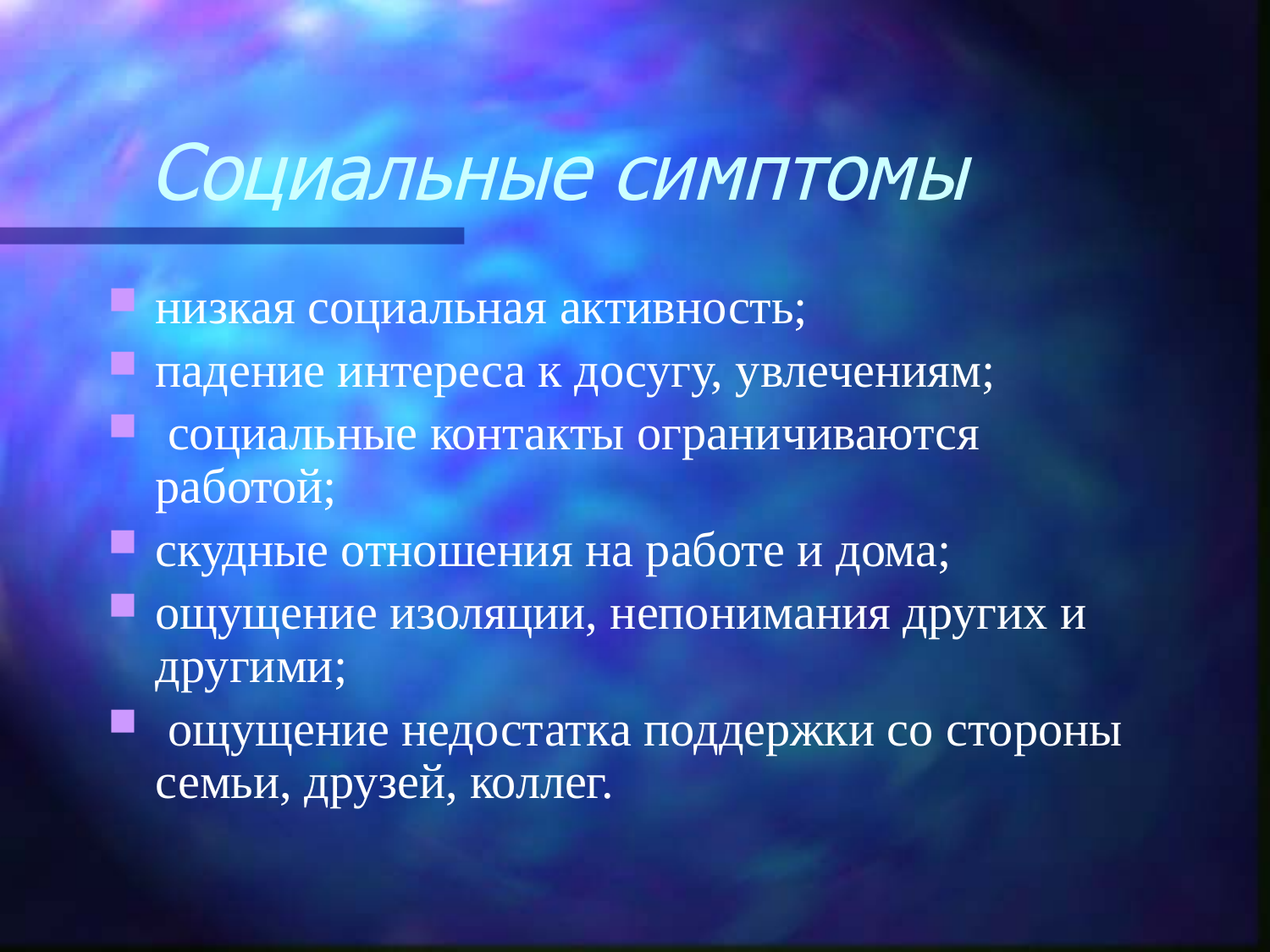

# Социальные симптомы
низкая социальная активность;
падение интереса к досугу, увлечениям;
 социальные контакты ограничиваются работой;
скудные отношения на работе и дома;
ощущение изоляции, непонимания других и другими;
 ощущение недостатка поддержки со стороны семьи, друзей, коллег.